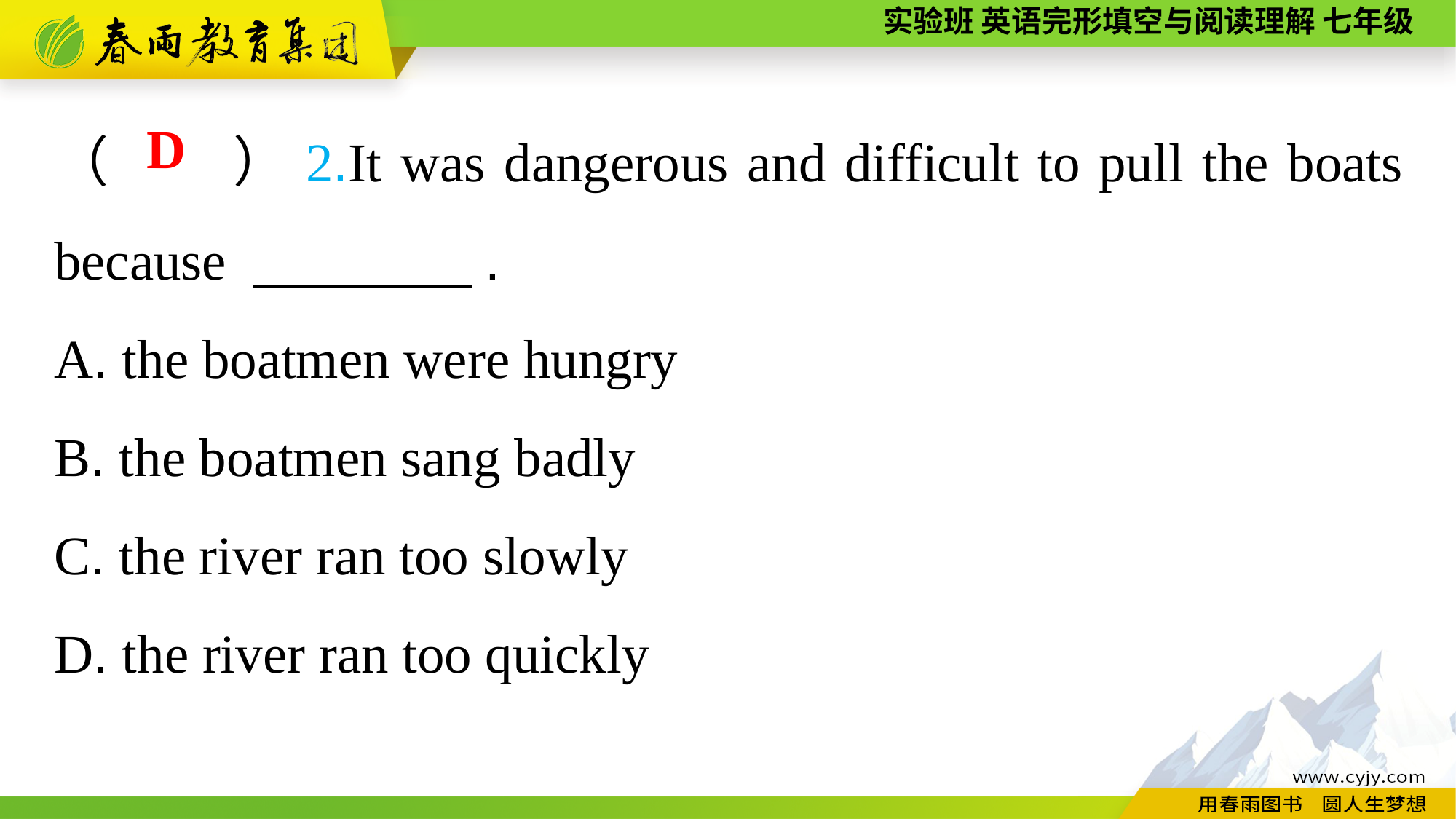

（　　）2.It was dangerous and difficult to pull the boats because 　　　　.
A. the boatmen were hungry
B. the boatmen sang badly
C. the river ran too slowly
D. the river ran too quickly
D